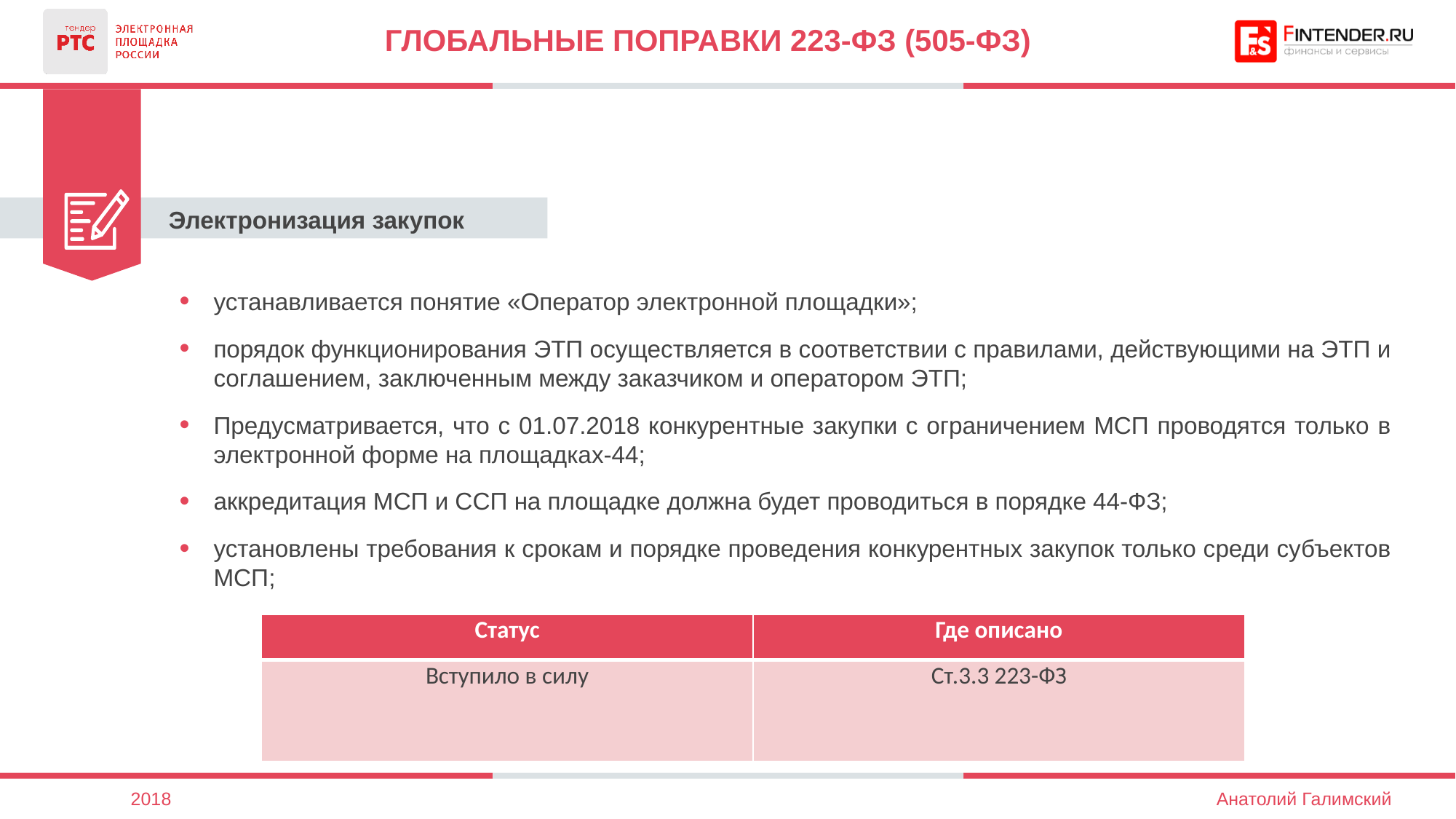

# ГЛОБАЛЬНЫЕ ПОПРАВКИ 223-фз (505-фз)

Электронизация закупок
устанавливается понятие «Оператор электронной площадки»;
порядок функционирования ЭТП осуществляется в соответствии с правилами, действующими на ЭТП и соглашением, заключенным между заказчиком и оператором ЭТП;
Предусматривается, что с 01.07.2018 конкурентные закупки с ограничением МСП проводятся только в электронной форме на площадках-44;
аккредитация МСП и ССП на площадке должна будет проводиться в порядке 44-ФЗ;
установлены требования к срокам и порядке проведения конкурентных закупок только среди субъектов МСП;

| Статус | Где описано |
| --- | --- |
| Вступило в силу | Ст.3.3 223-ФЗ |
2018
Анатолий Галимский